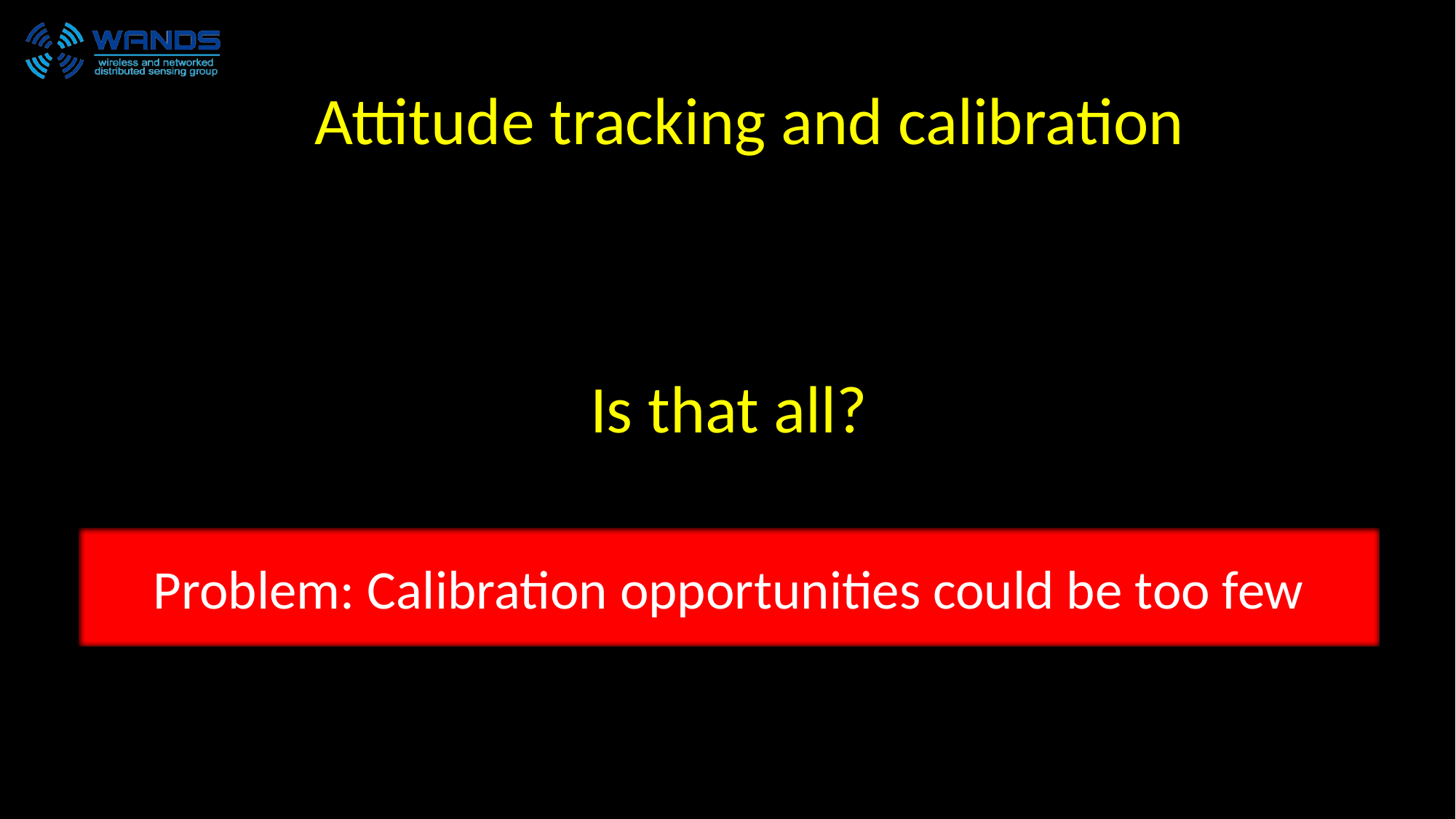

Attitude tracking and calibration
# Is that all?
Problem: Calibration opportunities could be too few